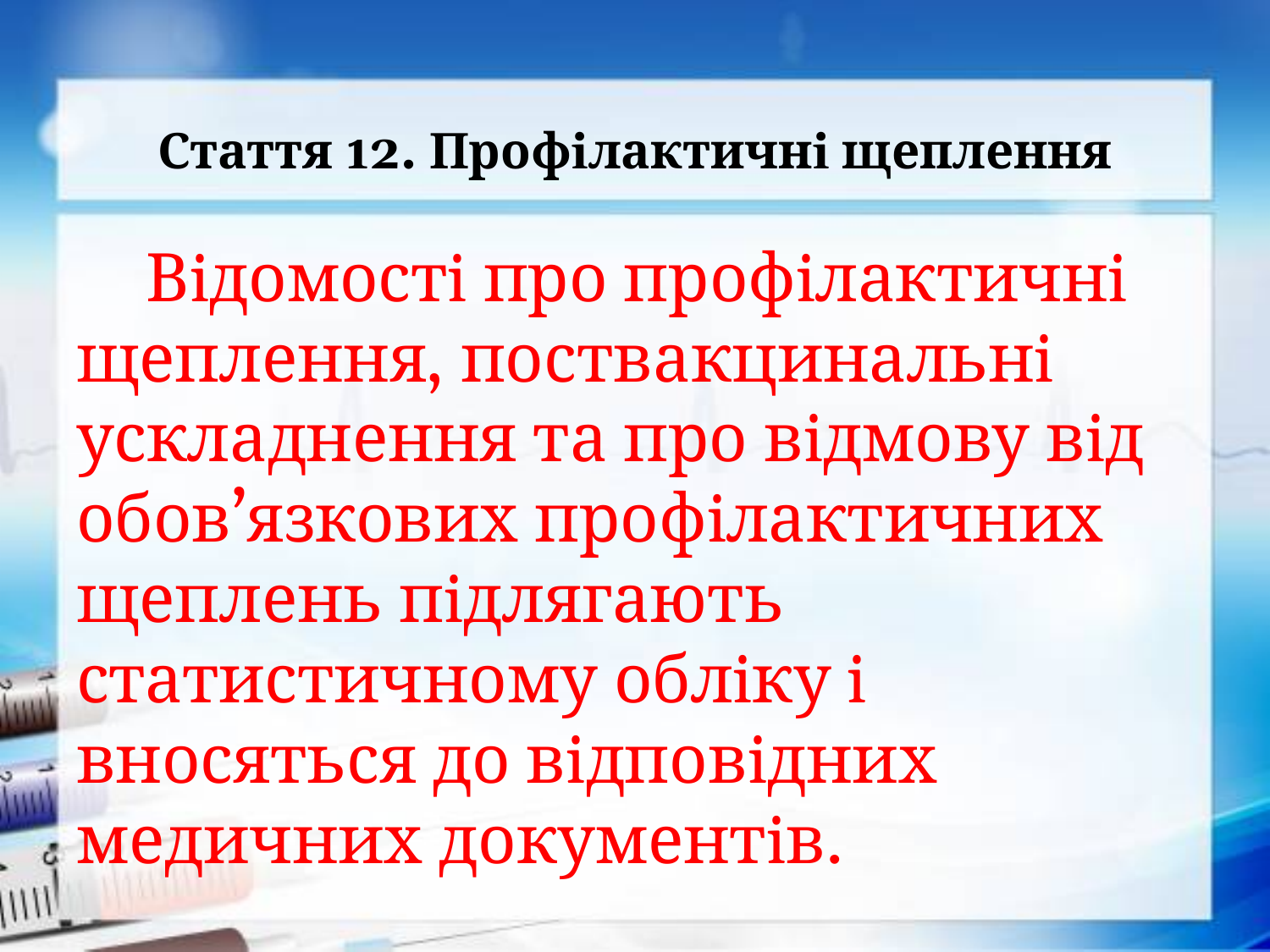

# Стаття 12. Профiлактичнi щеплення
Вiдомостi про профiлактичнi щеплення, поствакцинальнi ускладнення та про вiдмову вiд обов’язкових профiлактичних щеплень пiдлягають статистичному облiку i вносяться до вiдповiдних медичних документiв.